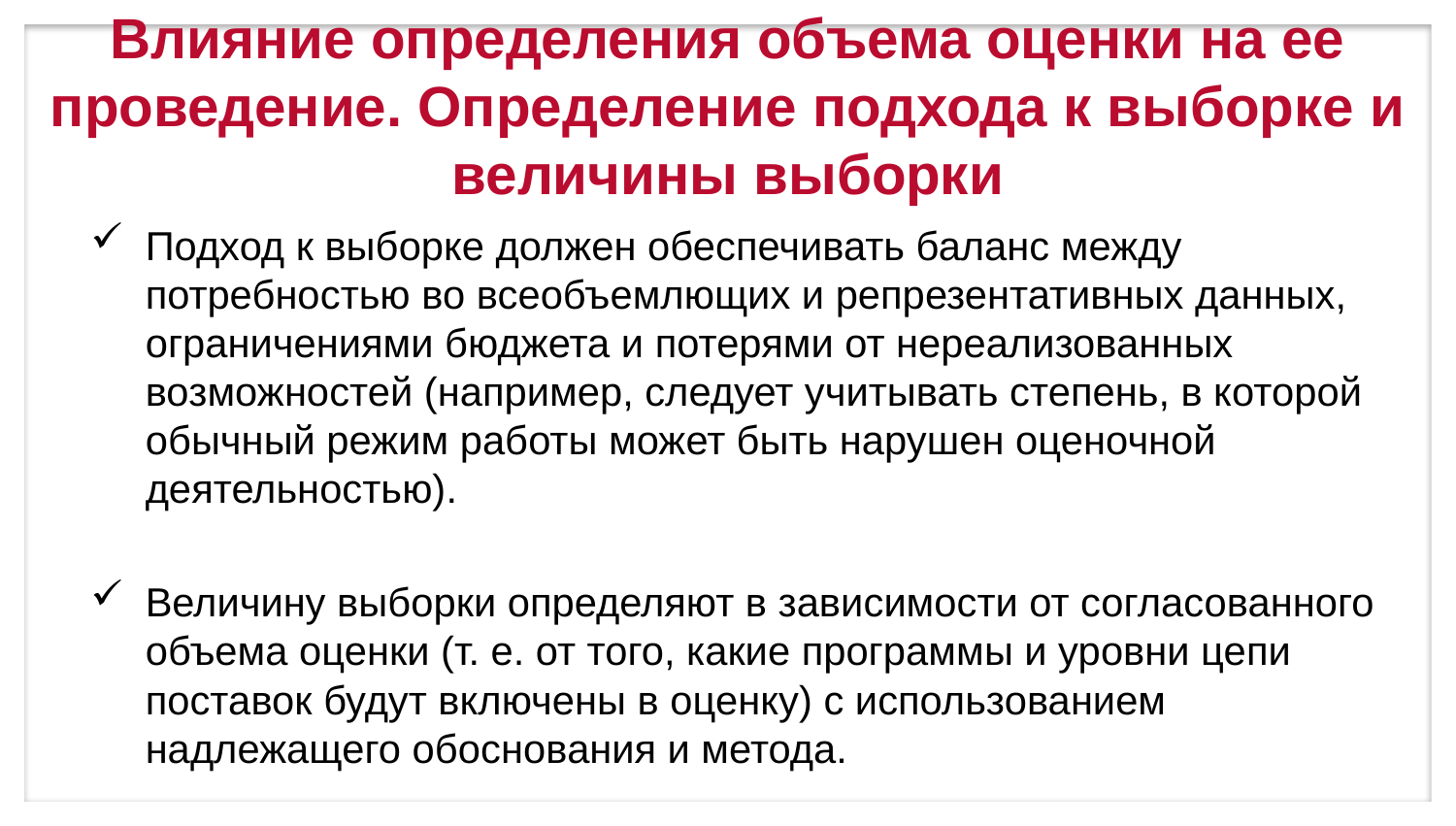

# Влияние определения объема оценки на ее проведение. Определение подхода к выборке и величины выборки
Подход к выборке должен обеспечивать баланс между потребностью во всеобъемлющих и репрезентативных данных, ограничениями бюджета и потерями от нереализованных возможностей (например, следует учитывать степень, в которой обычный режим работы может быть нарушен оценочной деятельностью).

Величину выборки определяют в зависимости от согласованного объема оценки (т. е. от того, какие программы и уровни цепи поставок будут включены в оценку) с использованием надлежащего обоснования и метода.